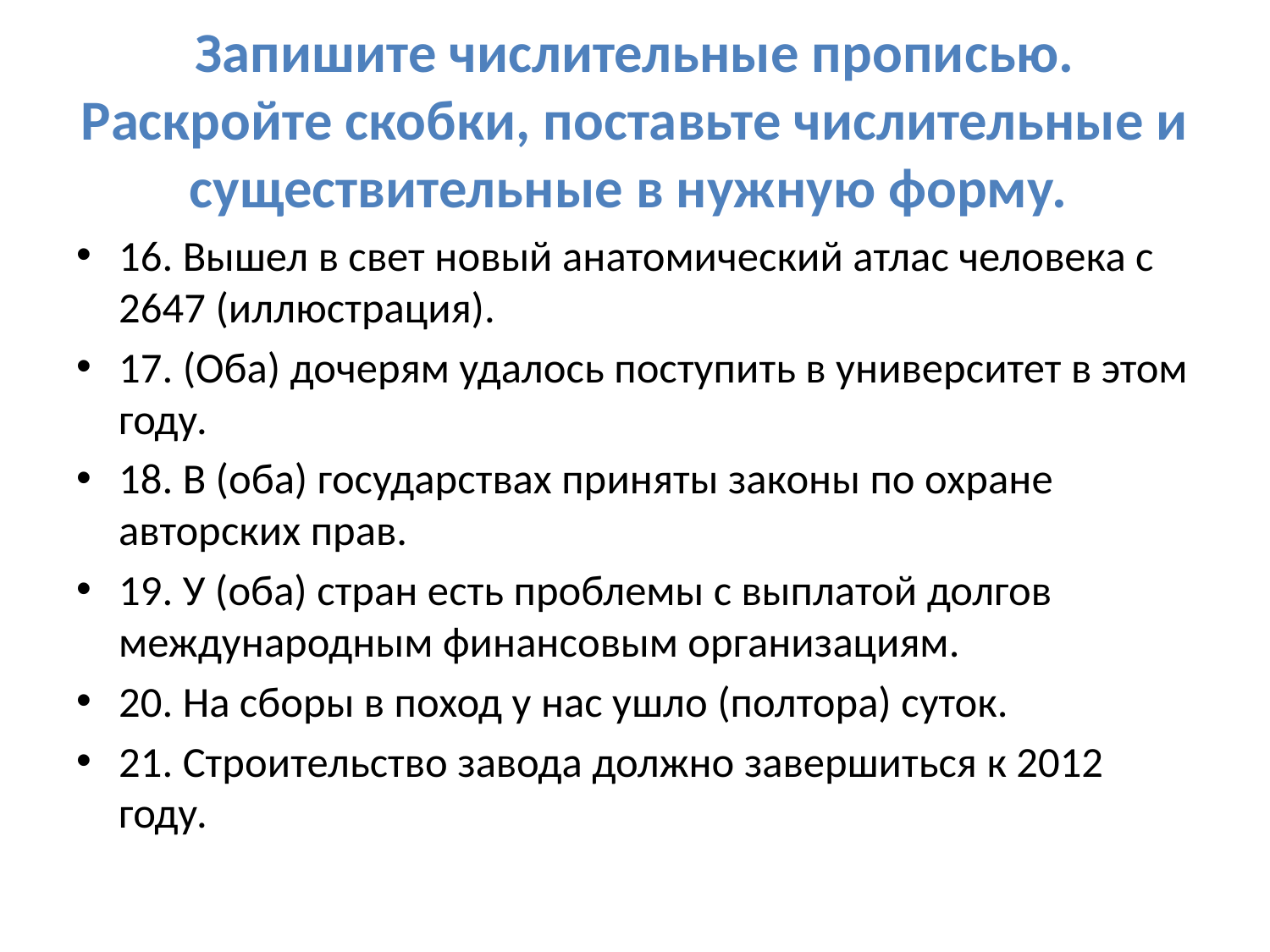

# Запишите числительные прописью. Раскройте скобки, поставьте числительные и существительные в нужную форму.
16. Вышел в свет новый анатомический атлас человека с 2647 (иллюстрация).
17. (Оба) дочерям удалось поступить в университет в этом году.
18. В (оба) государствах приняты законы по охране авторских прав.
19. У (оба) стран есть проблемы с выплатой долгов международным финансовым организациям.
20. На сборы в поход у нас ушло (полтора) суток.
21. Строительство завода должно завершиться к 2012 году.